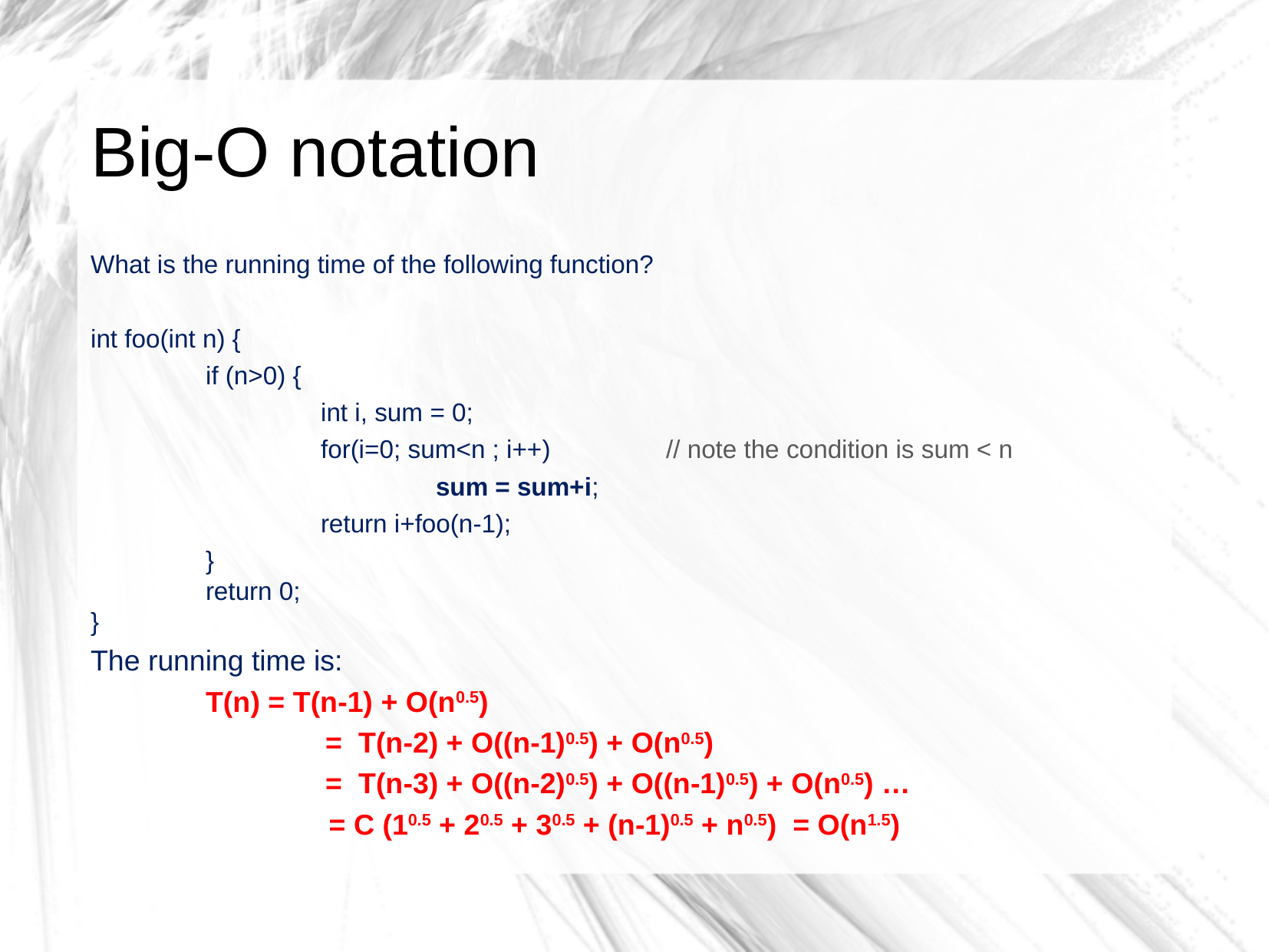

# Big-O notation
What is the running time of the following function?

int foo(int n) {
	if (n>0) {
		int i, sum = 0;
		for(i=0; sum<n ; i++) 	// note the condition is sum < n
			sum = sum+i;
		return i+foo(n-1);
	}
	return 0;
}
The running time is:
	T(n) = T(n-1) + O(n0.5)
 		 =  T(n-2) + O((n-1)0.5) + O(n0.5)
 		 =  T(n-3) + O((n-2)0.5) + O((n-1)0.5) + O(n0.5) …
		 = C (10.5 + 20.5 + 30.5 + (n-1)0.5 + n0.5)  = O(n1.5)